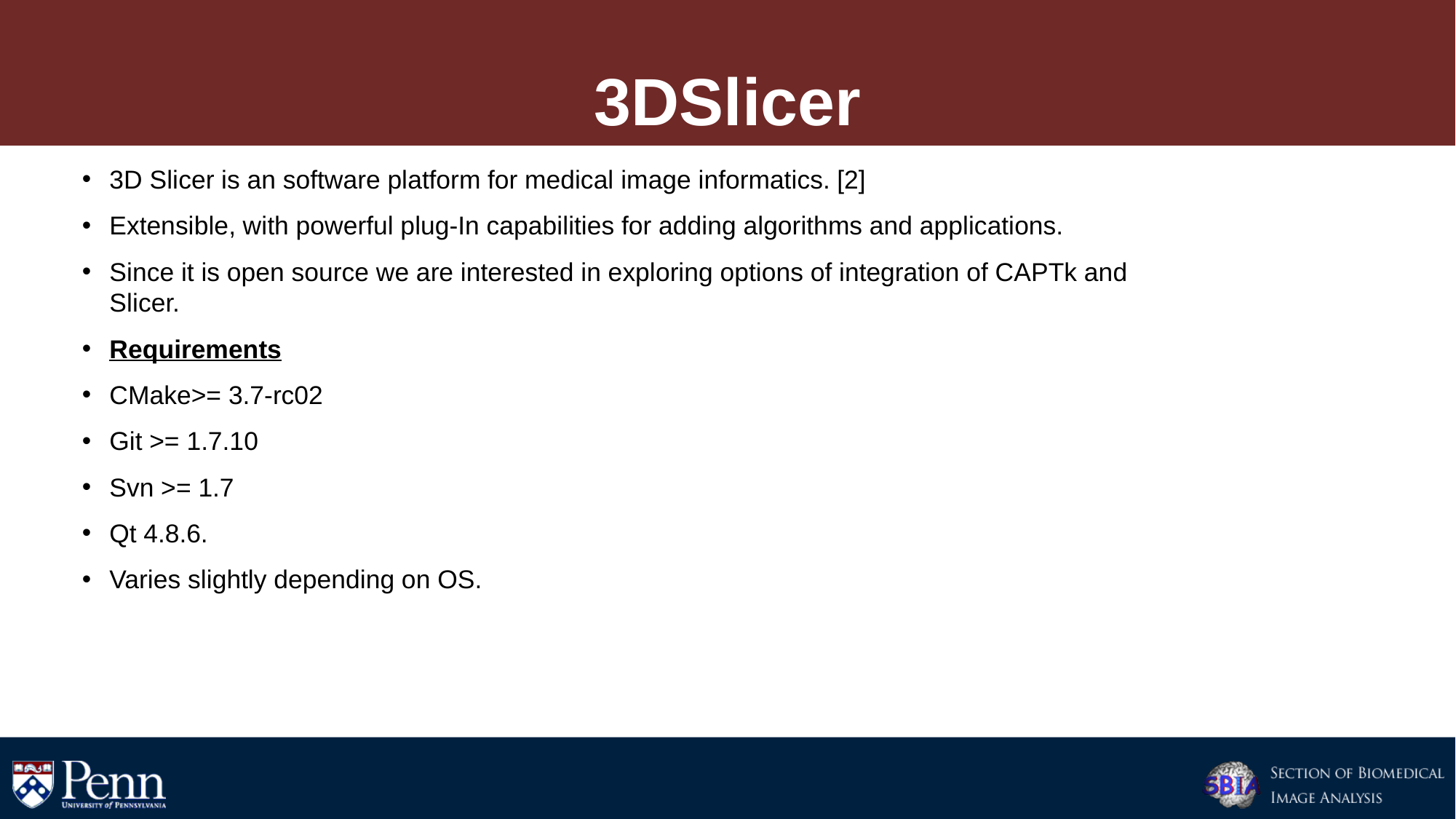

# 3DSlicer
3D Slicer is an software platform for medical image informatics. [2]
Extensible, with powerful plug-In capabilities for adding algorithms and applications.
Since it is open source we are interested in exploring options of integration of CAPTk and Slicer.
Requirements
CMake>= 3.7-rc02
Git >= 1.7.10
Svn >= 1.7
Qt 4.8.6.
Varies slightly depending on OS.